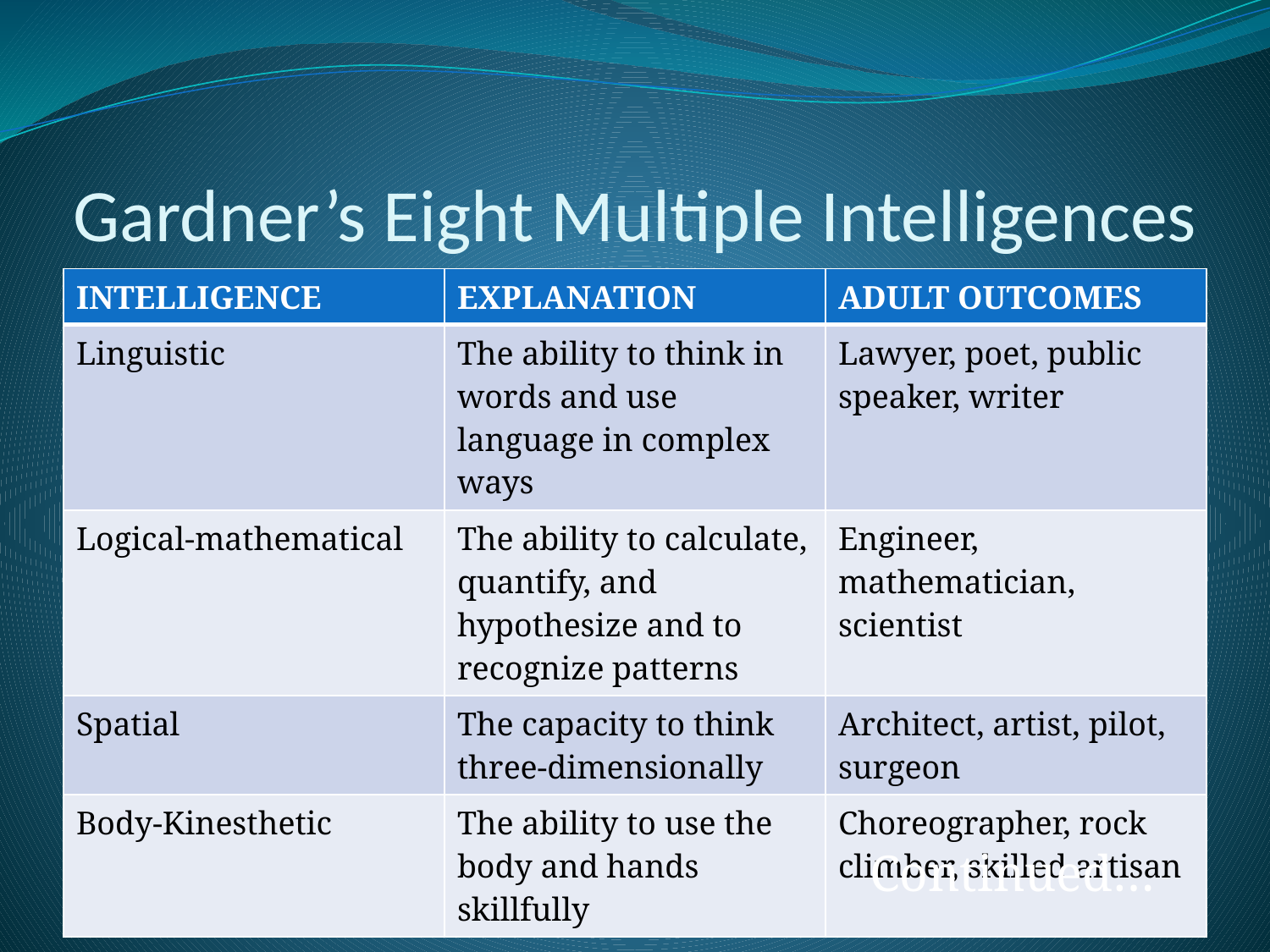

# Gardner’s Eight Multiple Intelligences
| INTELLIGENCE | EXPLANATION | ADULT OUTCOMES |
| --- | --- | --- |
| Linguistic | The ability to think in words and use language in complex ways | Lawyer, poet, public speaker, writer |
| Logical-mathematical | The ability to calculate, quantify, and hypothesize and to recognize patterns | Engineer, mathematician, scientist |
| Spatial | The capacity to think three-dimensionally | Architect, artist, pilot, surgeon |
| Body-Kinesthetic | The ability to use the body and hands skillfully | Choreographer, rock climber, skilled artisan |
Continued…